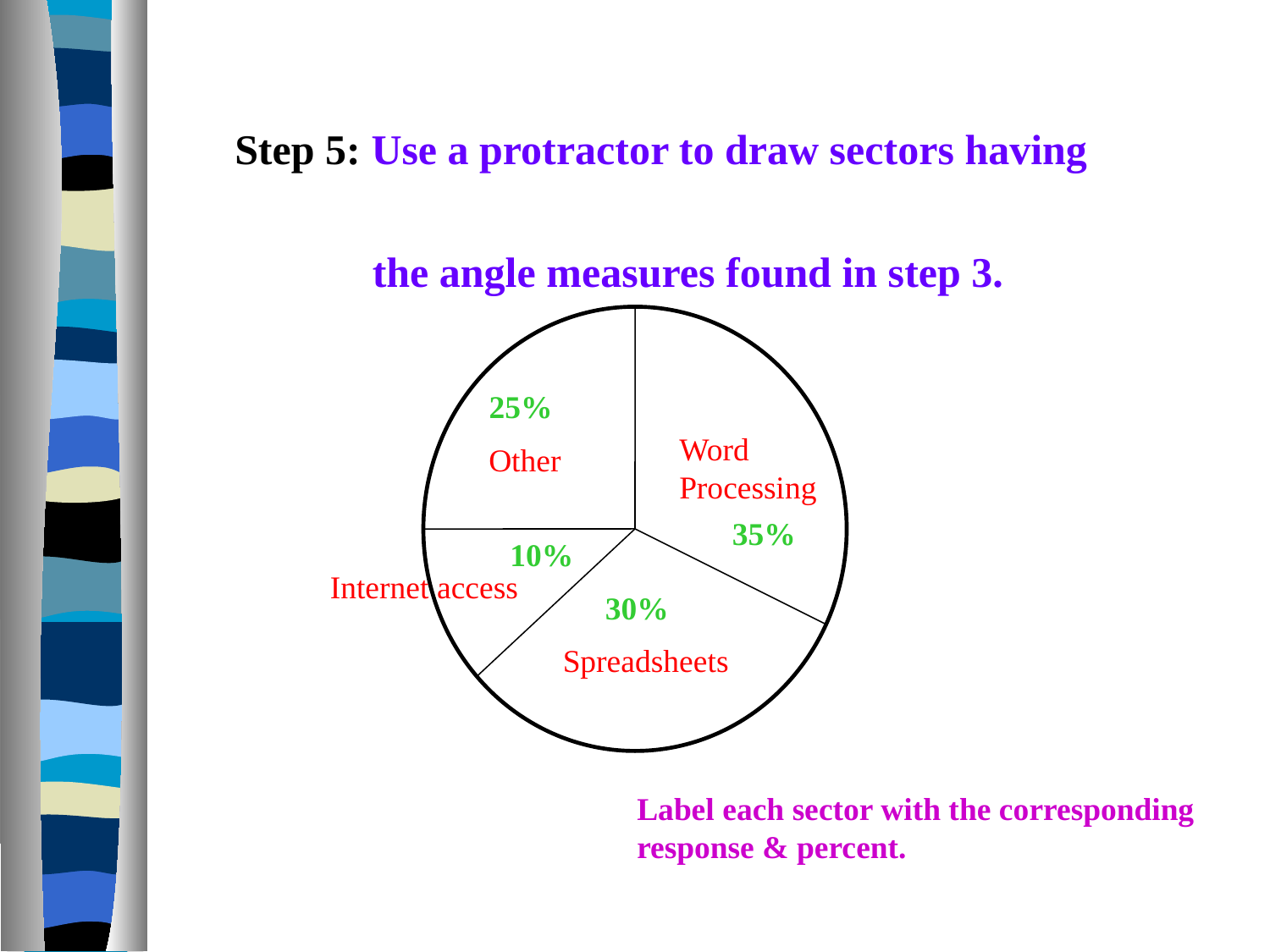

Step 5: Use a protractor to draw sectors having
             the angle measures found in step 3.

25%
Word Processing
Other
35%

10%

Internet access
30%
Spreadsheets
Label each sector with the corresponding response & percent.